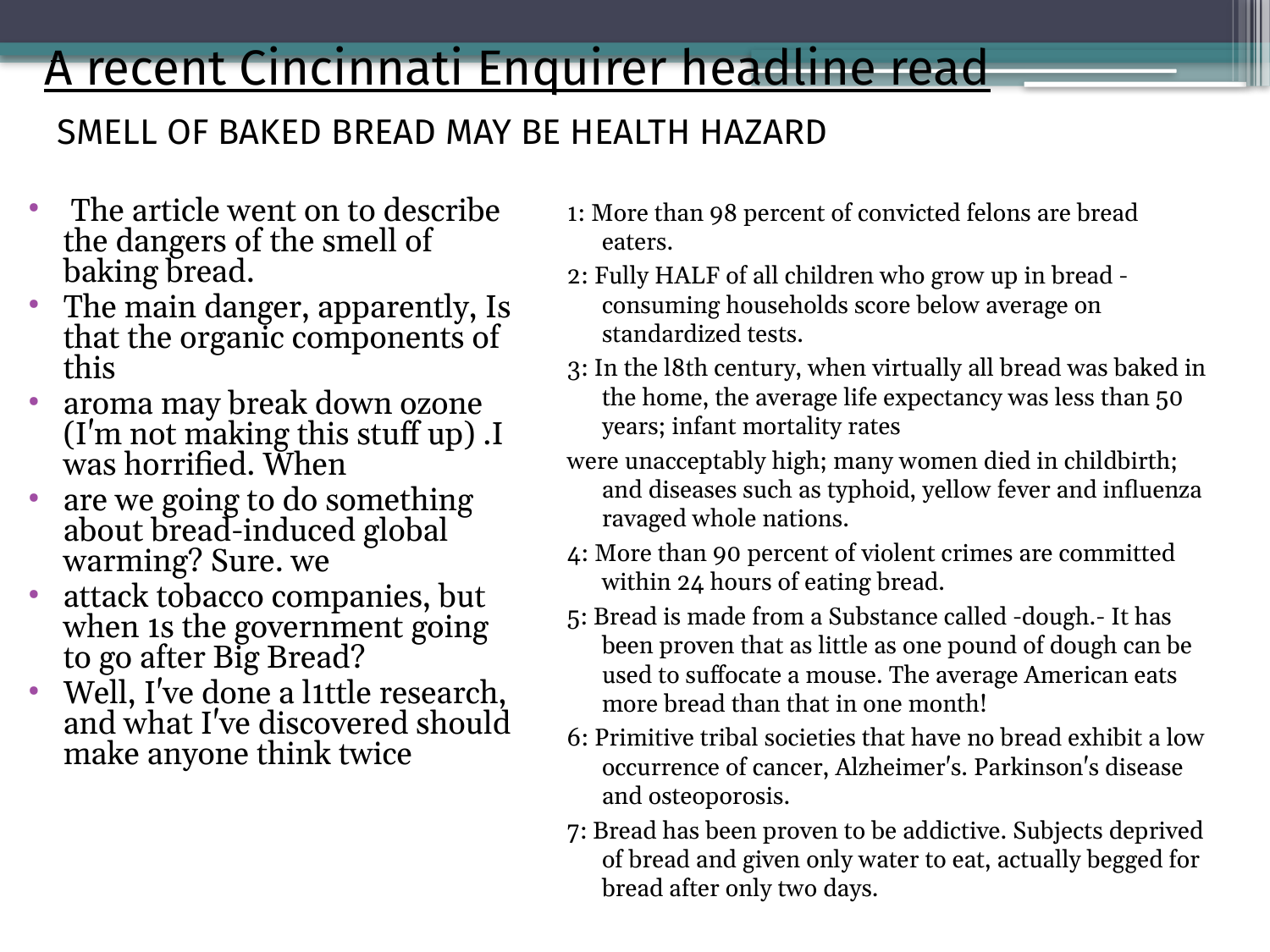

# A recent Cincinnati Enquirer headline read SMELL OF BAKED BREAD MAY BE HEALTH HAZARD

 The article went on to describe the dangers of the smell of baking bread.
The main danger, apparently, Is that the organic components of this
aroma may break down ozone (I'm not making this stuff up) .I was horrified. When
are we going to do something about bread-induced global warming? Sure. we
attack tobacco companies, but when 1s the government going to go after Big Bread?
Well, I've done a l1ttle research, and what I've discovered should make anyone think twice

1: More than 98 percent of convicted felons are bread eaters.
2: Fully HALF of all children who grow up in bread -consuming households score below average on standardized tests.
3: In the l8th century, when virtually all bread was baked in the home, the average life expectancy was less than 50 years; infant mortality rates
were unacceptably high; many women died in childbirth; and diseases such as typhoid, yellow fever and influenza ravaged whole nations.
4: More than 90 percent of violent crimes are committed within 24 hours of eating bread.
5: Bread is made from a Substance called -dough.- It has been proven that as little as one pound of dough can be used to suffocate a mouse. The average American eats more bread than that in one month!
6: Primitive tribal societies that have no bread exhibit a low occurrence of cancer, Alzheimer's. Parkinson's disease and osteoporosis.
7: Bread has been proven to be addictive. Subjects deprived of bread and given only water to eat, actually begged for bread after only two days.